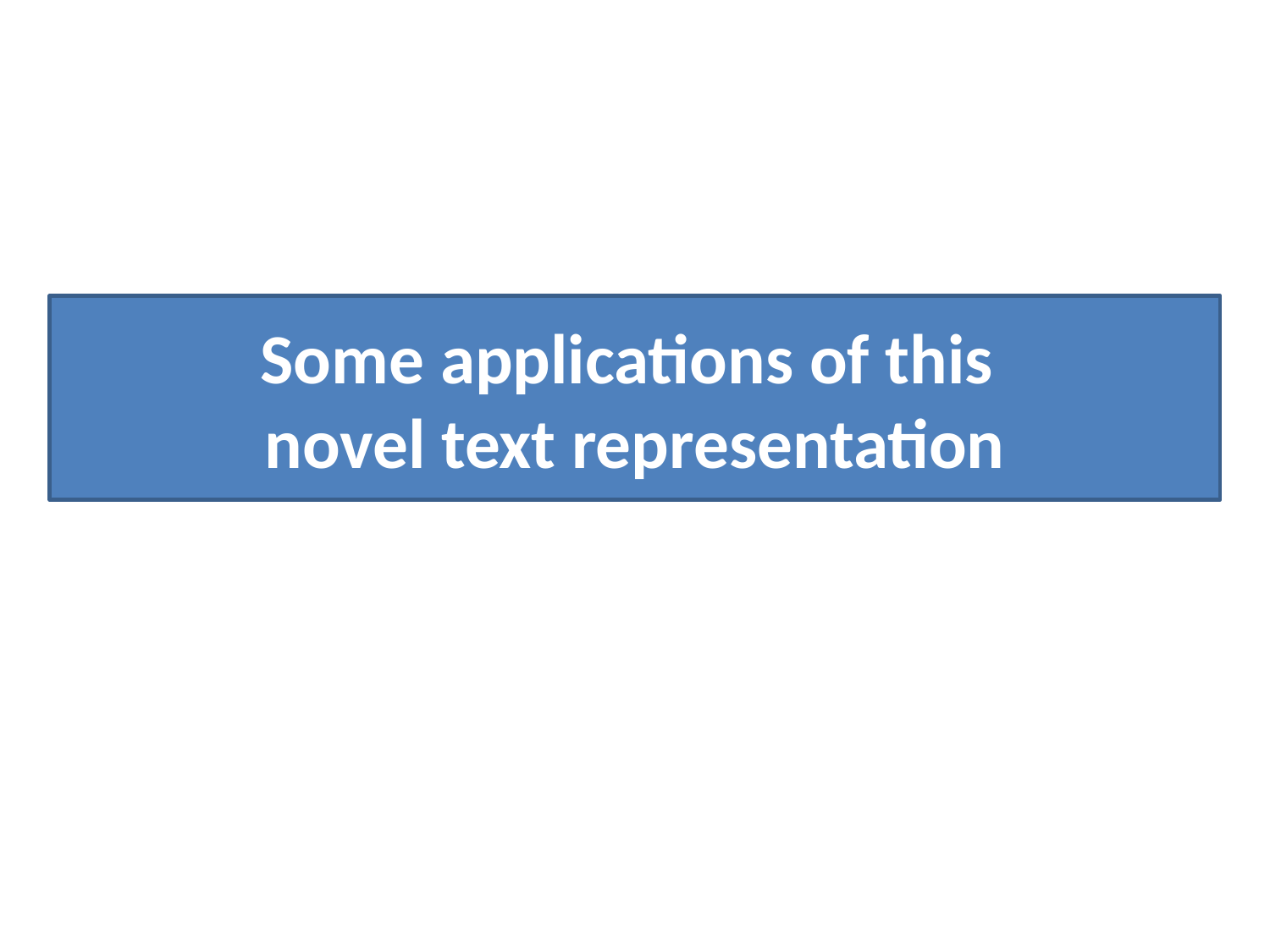

# Some applications of this novel text representation